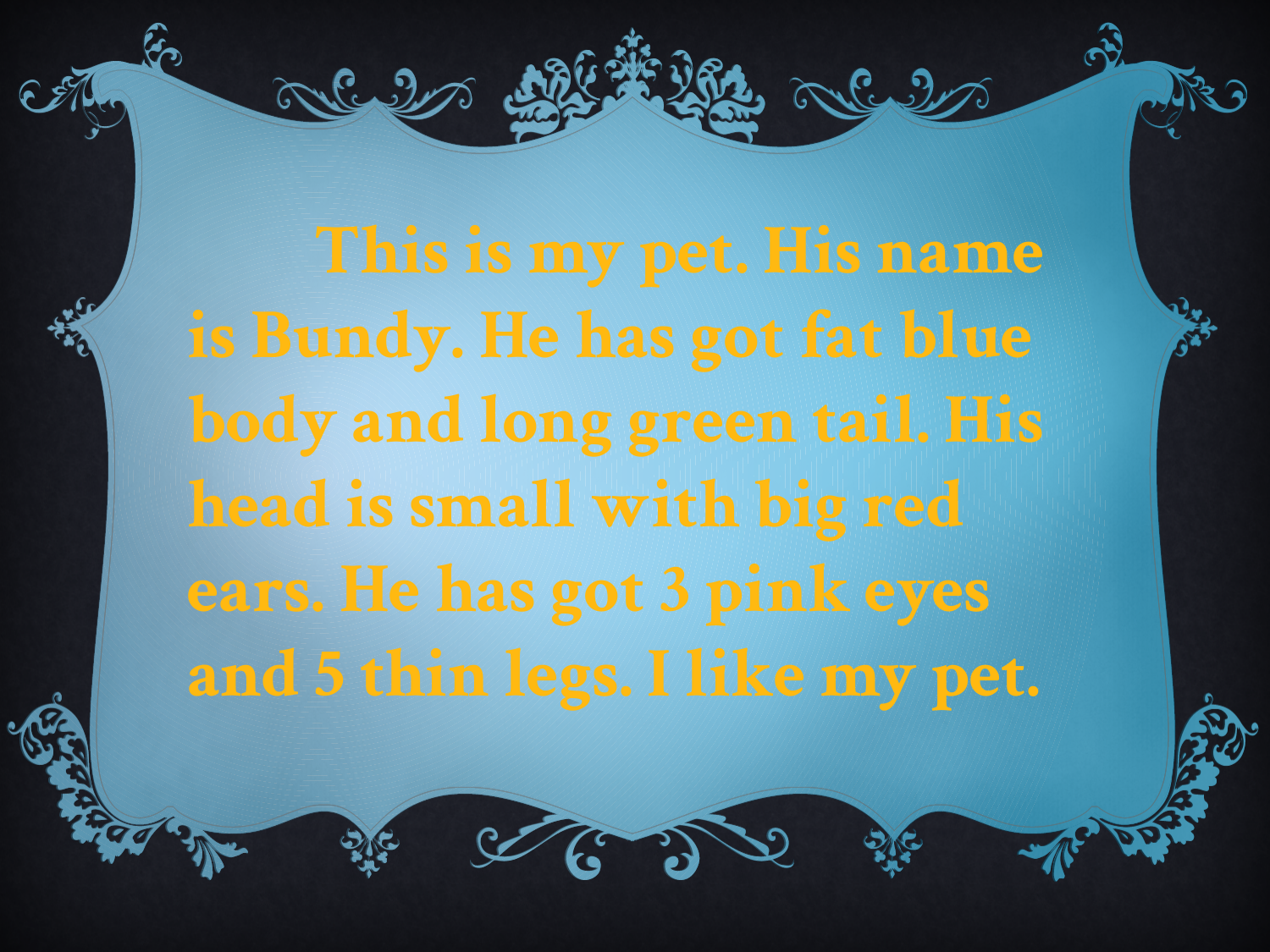

This is my pet. His name is Bundy. He has got fat blue body and long green tail. His head is small with big red ears. He has got 3 pink eyes and 5 thin legs. I like my pet.